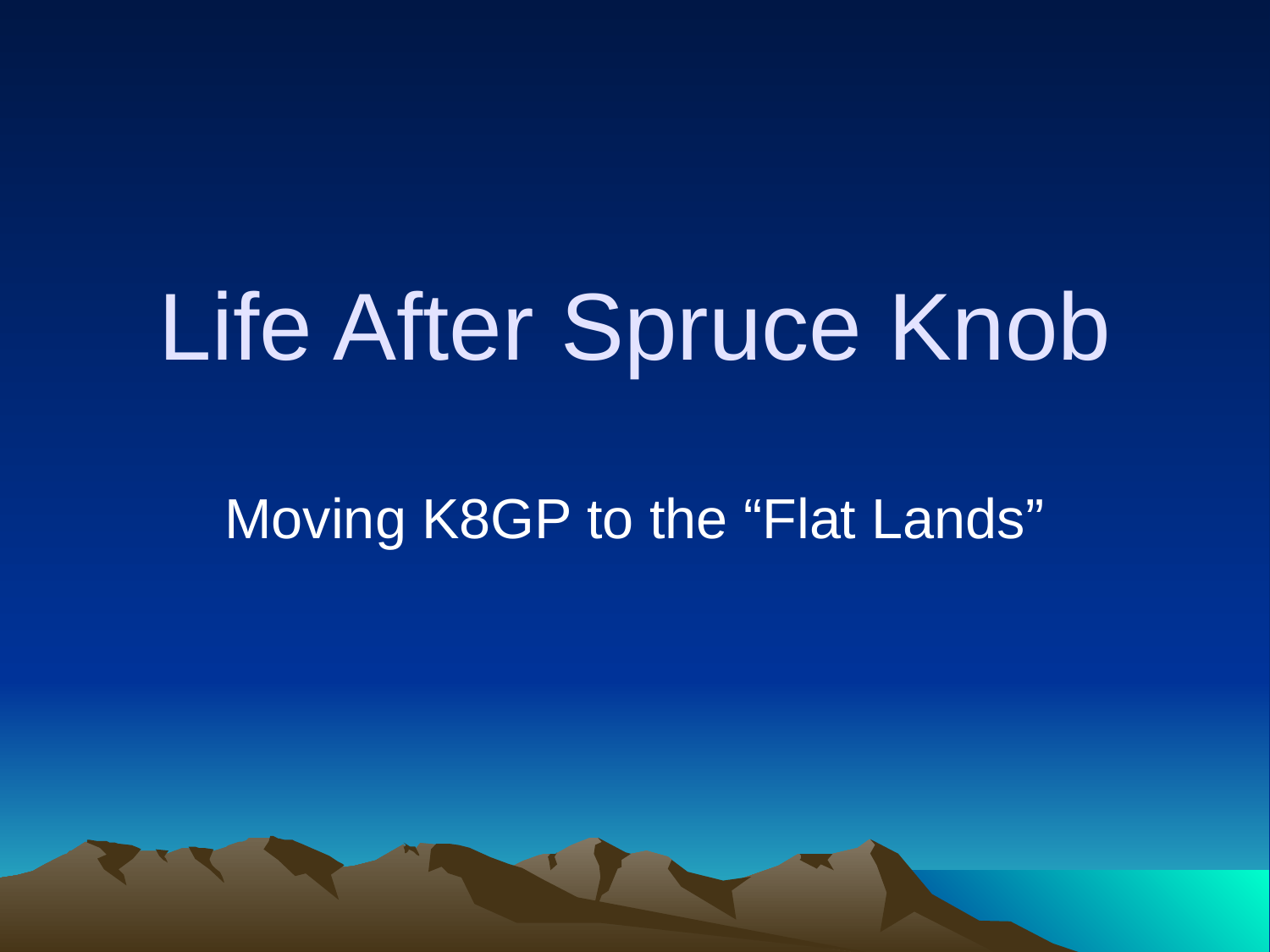

# Life After Spruce Knob
Moving K8GP to the “Flat Lands”